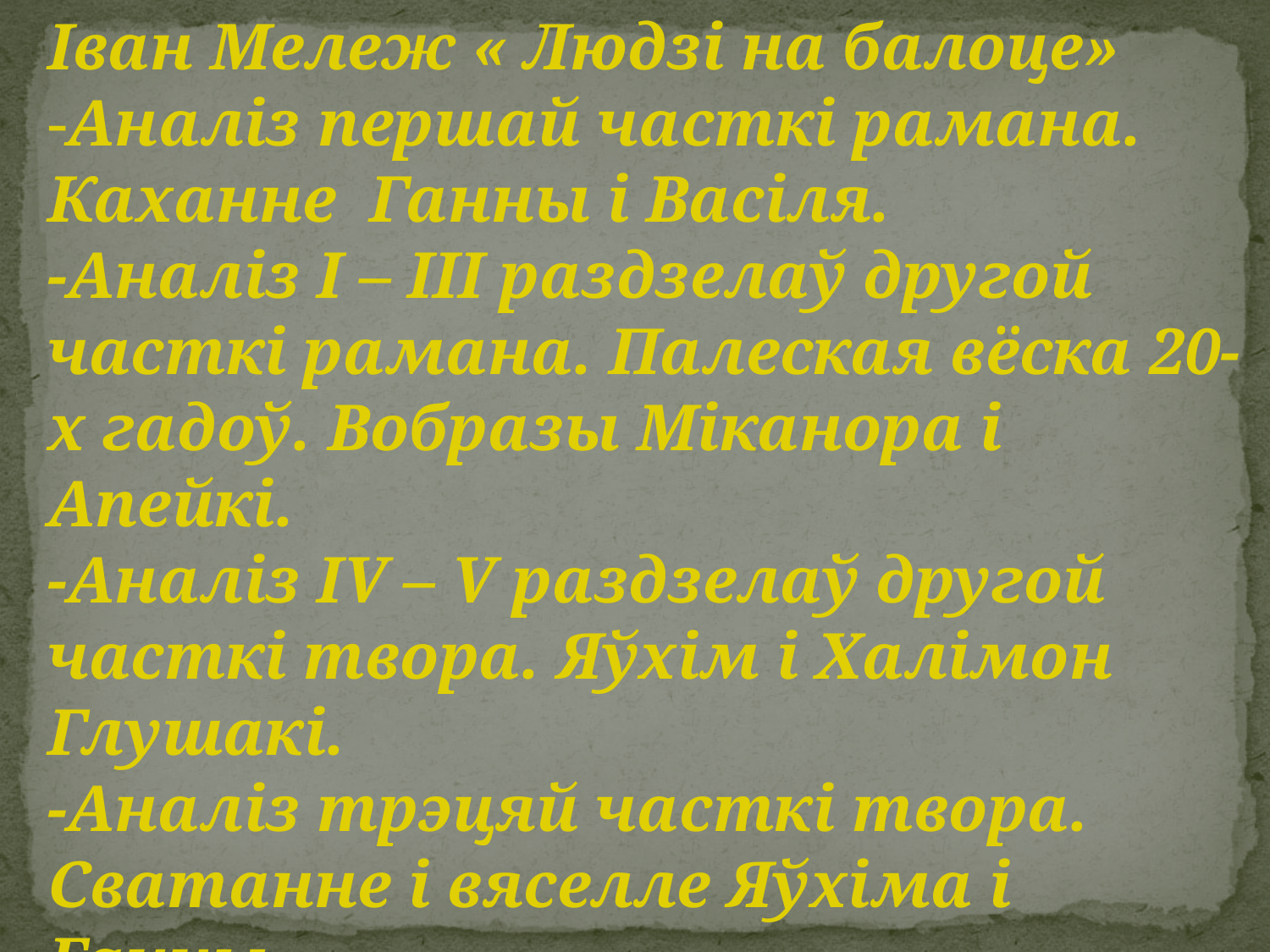

Іван Мележ « Людзі на балоце»
-Аналіз першай часткі рамана. Каханне  Ганны і Васіля.
-Аналіз І – ІІІ раздзелаў другой часткі рамана. Палеская вёска 20-х гадоў. Вобразы Міканора і Апейкі.
-Аналіз ІV – V раздзелаў другой часткі твора. Яўхім і Халімон Глушакі.
-Аналіз трэцяй часткі твора.
Сватанне і вяселле Яўхіма і Ганны.
#